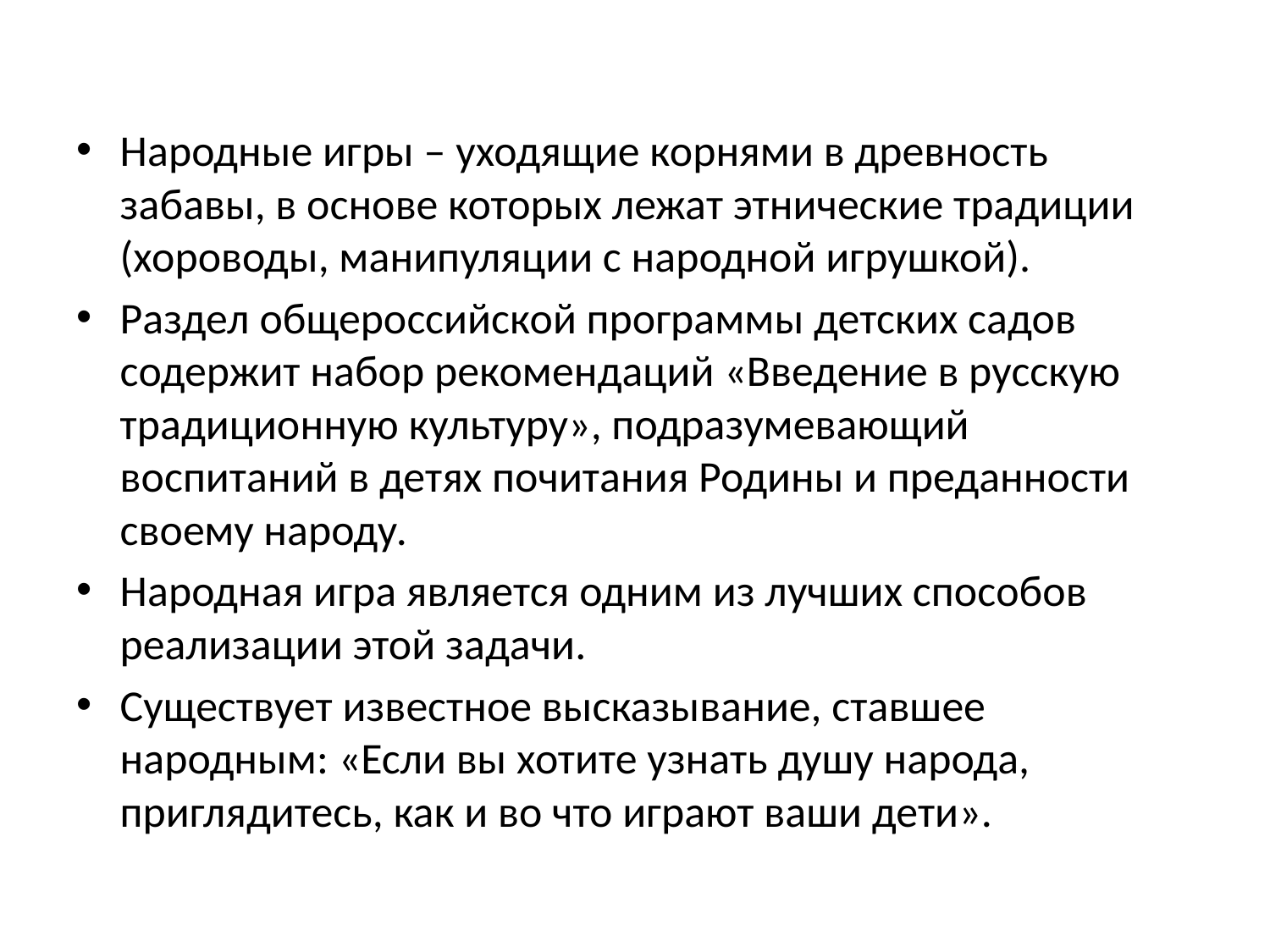

#
Народные игры – уходящие корнями в древность забавы, в основе которых лежат этнические традиции (хороводы, манипуляции с народной игрушкой).
Раздел общероссийской программы детских садов содержит набор рекомендаций «Введение в русскую традиционную культуру», подразумевающий воспитаний в детях почитания Родины и преданности своему народу.
Народная игра является одним из лучших способов реализации этой задачи.
Существует известное высказывание, ставшее народным: «Если вы хотите узнать душу народа, приглядитесь, как и во что играют ваши дети».